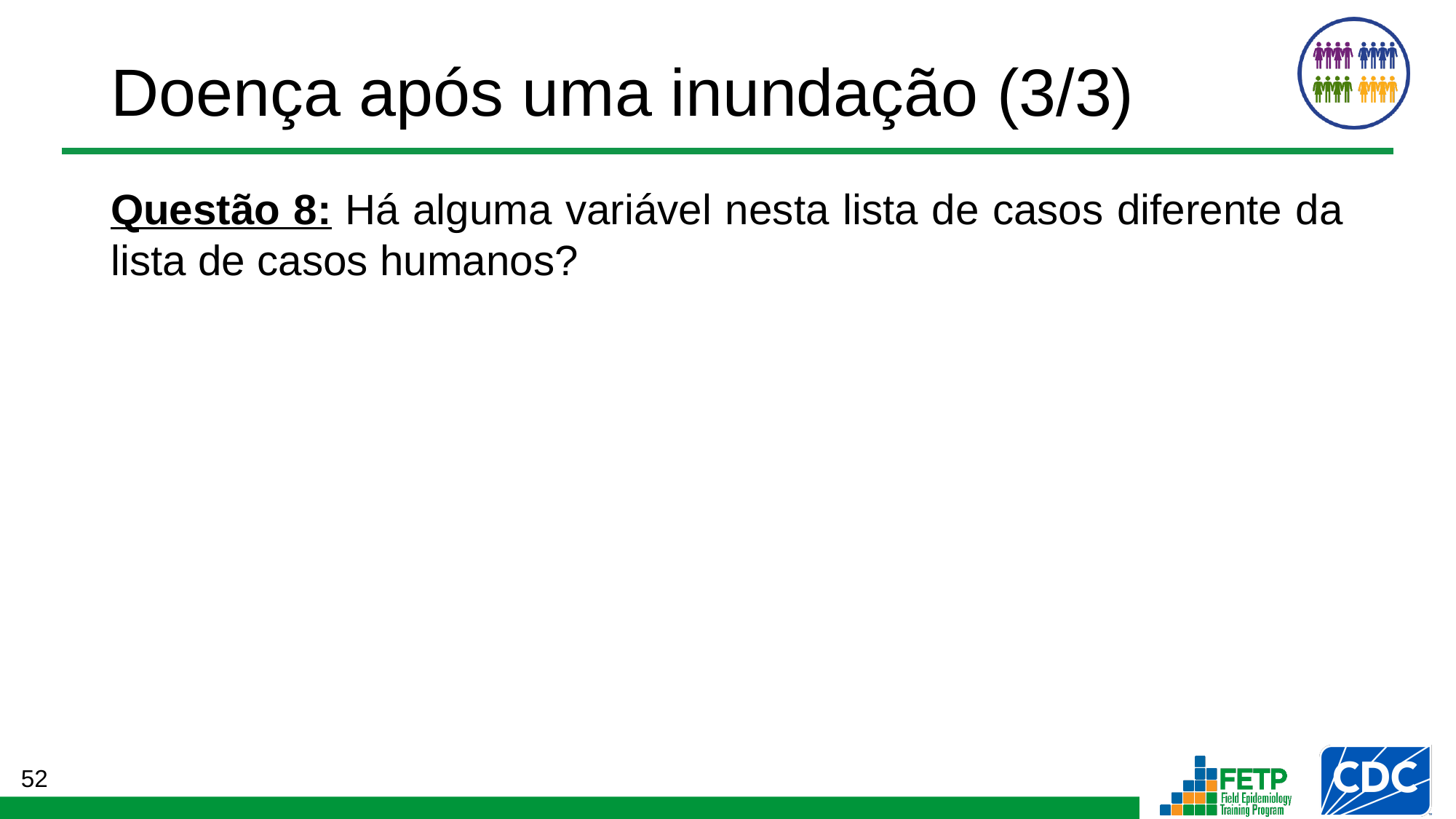

# Doença após uma inundação (3/3)
Questão 8: Há alguma variável nesta lista de casos diferente da lista de casos humanos?